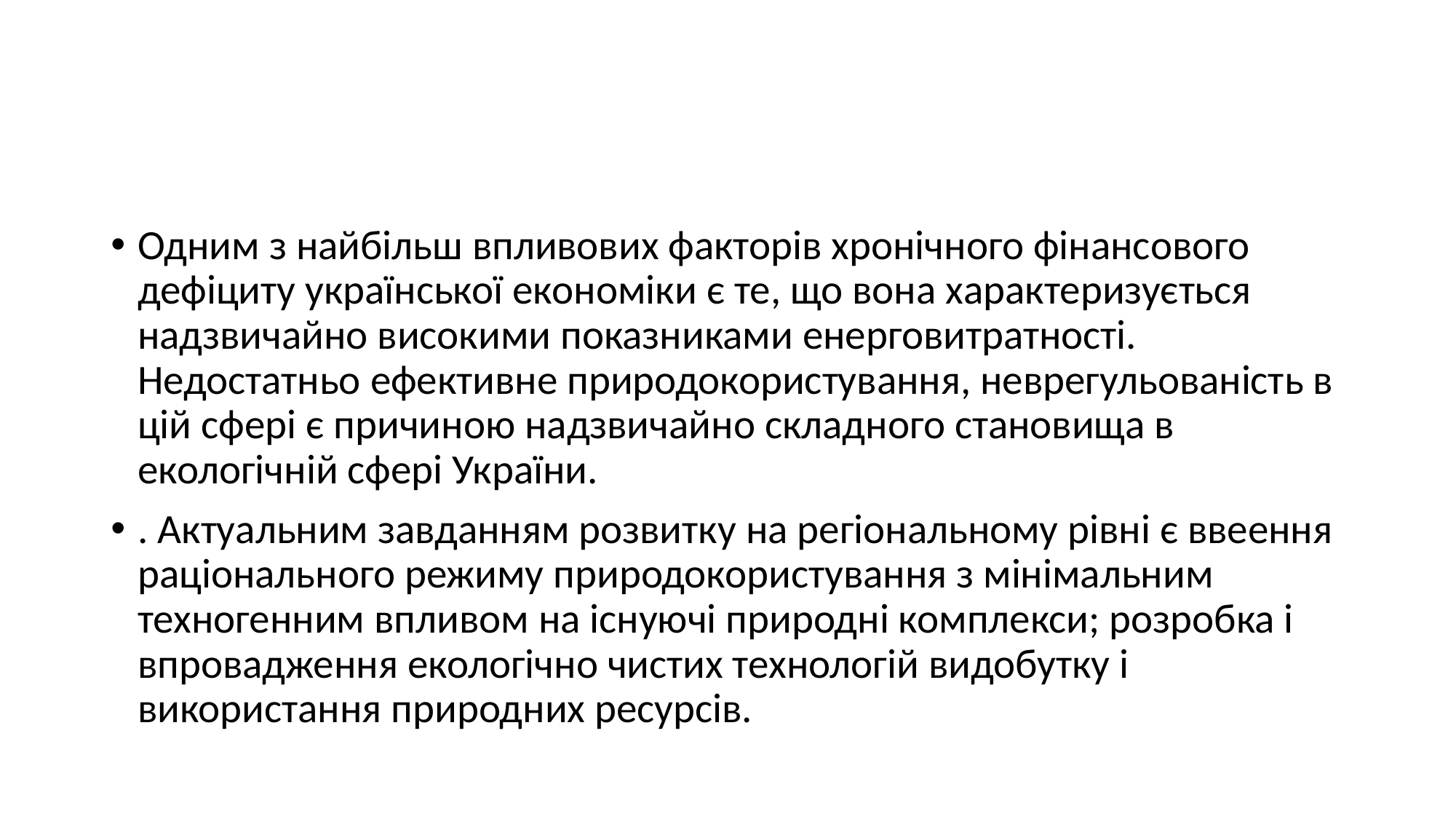

#
Одним з найбільш впливових факторів хронічного фінансового дефіциту української економіки є те, що вона характеризується надзвичайно високими показниками енерговитратності. Недостатньо ефективне природокористування, неврегульованість в цій сфері є причиною надзвичайно складного становища в екологічній сфері України.
. Актуальним завданням розвитку на регіональному рівні є ввеення раціонального режиму природокористування з мінімальним техногенним впливом на існуючі природні комплекси; розробка і впровадження екологічно чистих технологій видобутку і використання природних ресурсів.